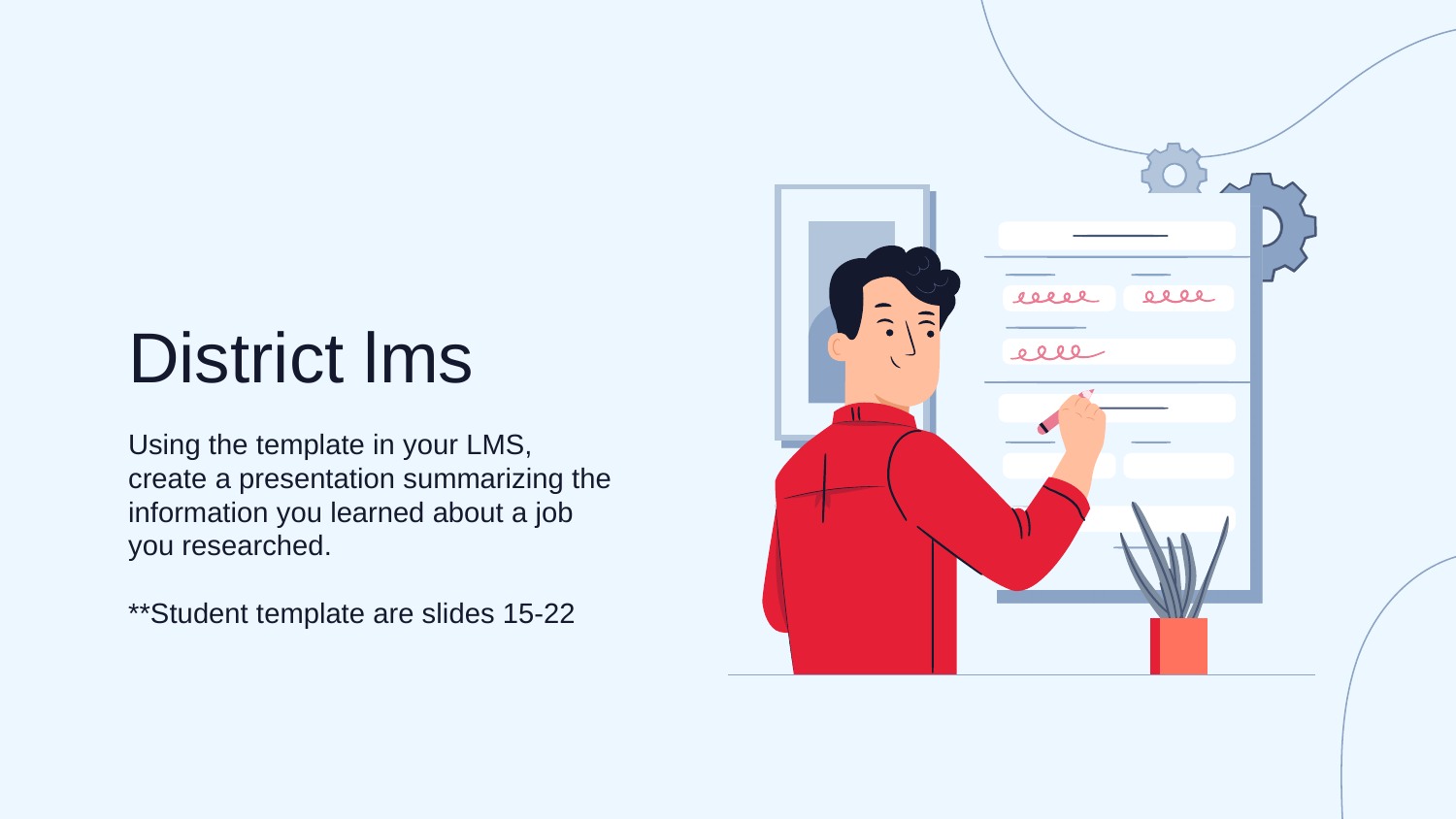

# District lms

Using the template in your LMS, create a presentation summarizing the information you learned about a job you researched.

**Student template are slides 15-22